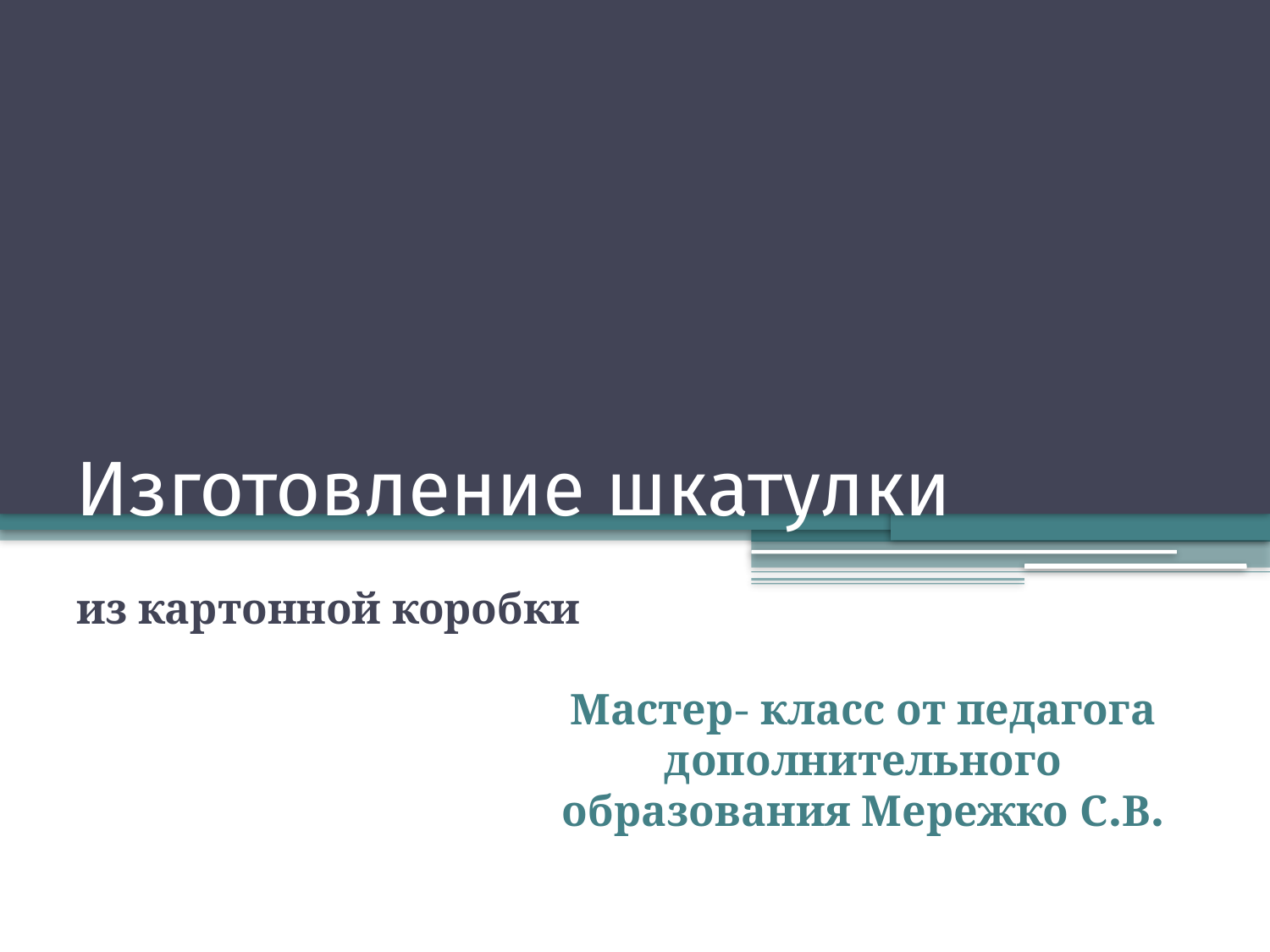

# Изготовление шкатулки
из картонной коробки
Мастер- класс от педагога дополнительного образования Мережко С.В.